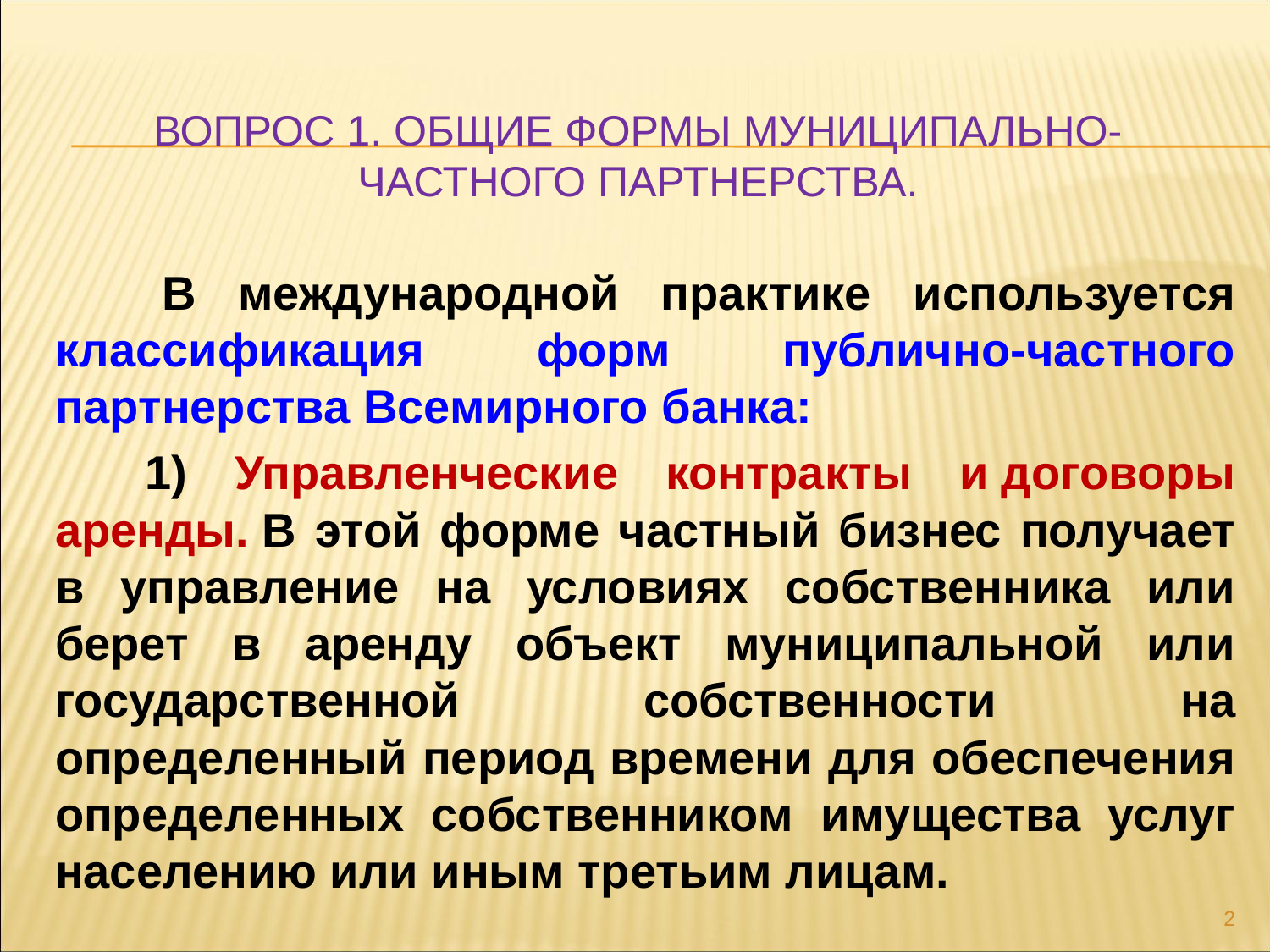

# Вопрос 1. Общие формы муниципально-частного партнерства.
	В международной практике используется классификация форм публично-частного партнерства Всемирного банка:
1) Управленческие контракты и договоры аренды. В этой форме частный бизнес получает в управление на условиях собственника или берет в аренду объект муниципальной или государственной собственности на определенный период времени для обеспечения определенных собственником имущества услуг населению или иным третьим лицам.
2